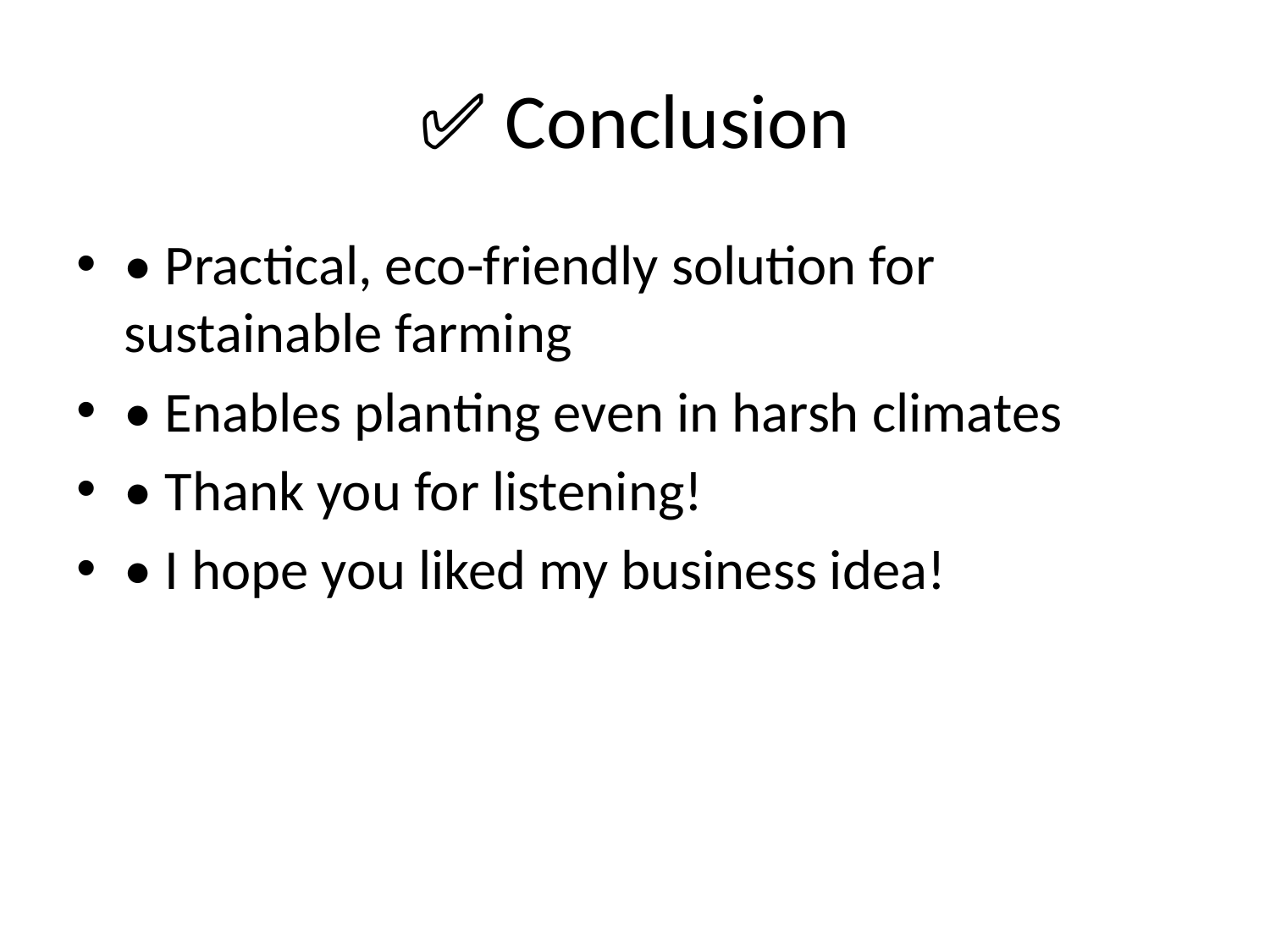

# ✅ Conclusion
• Practical, eco-friendly solution for sustainable farming
• Enables planting even in harsh climates
• Thank you for listening!
• I hope you liked my business idea!